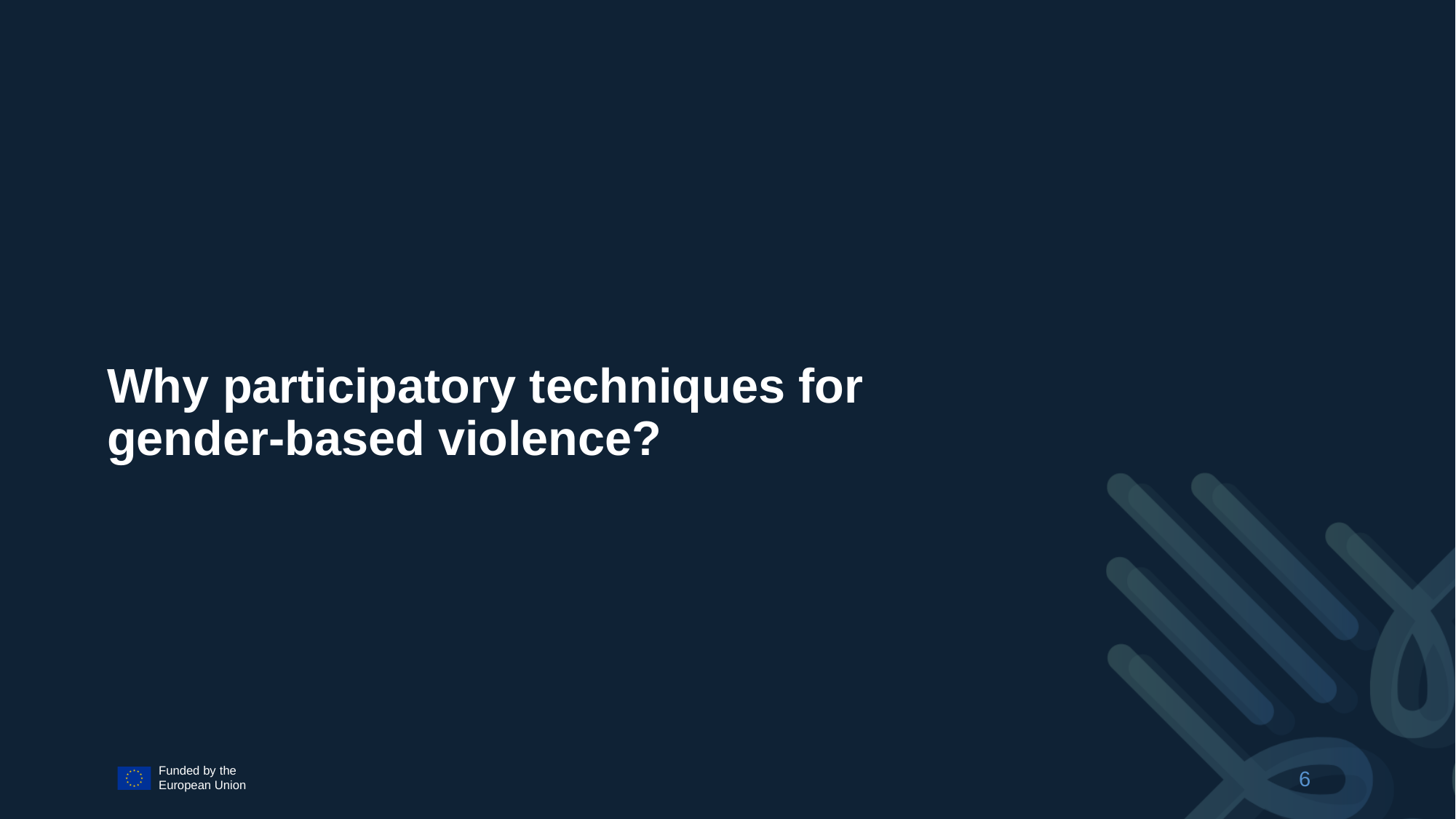

# Why participatory techniques for gender-based violence?
6